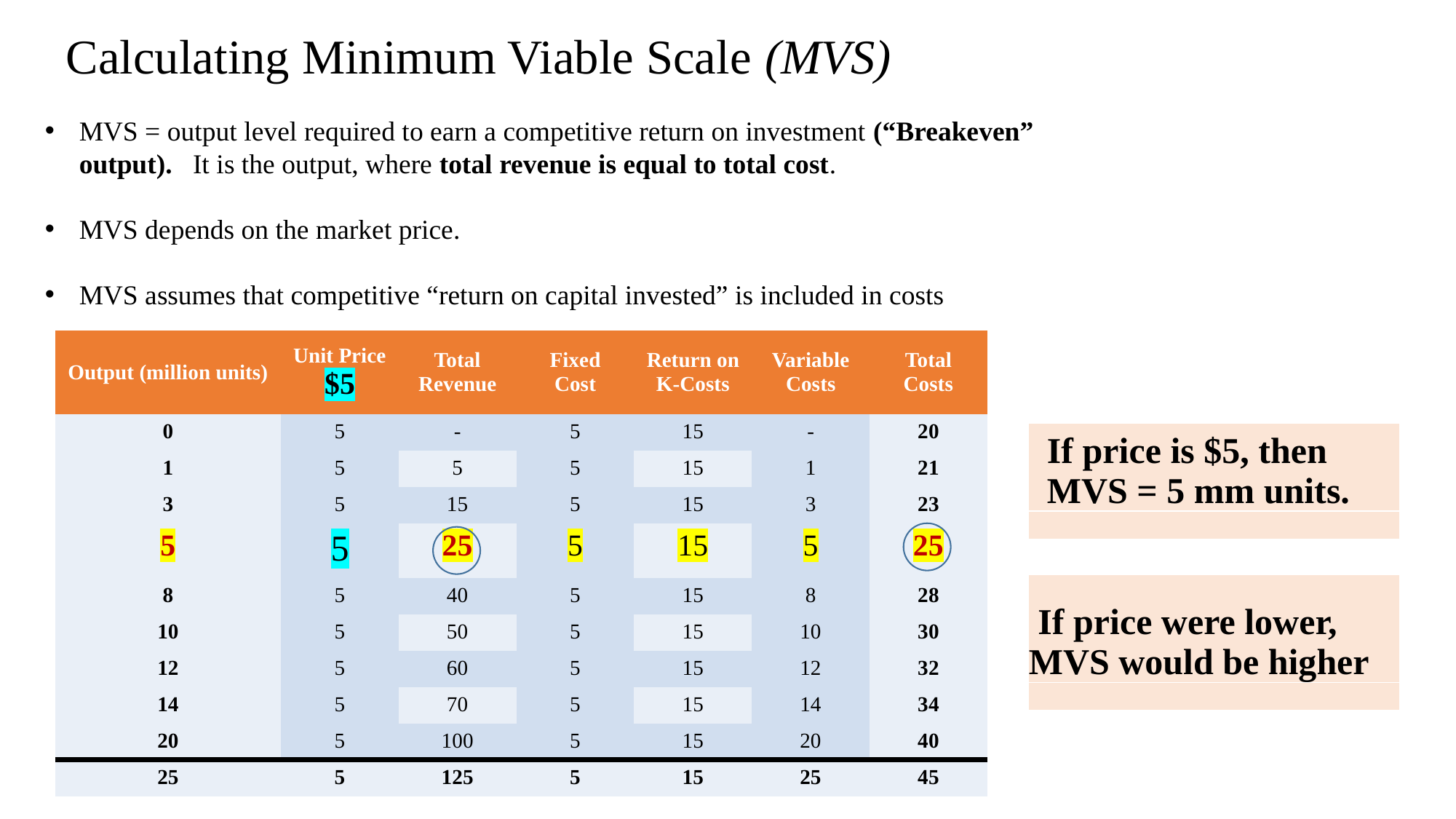

# Calculating Minimum Viable Scale (MVS)
MVS = output level required to earn a competitive return on investment (“Breakeven” output).   It is the output, where total revenue is equal to total cost.

MVS depends on the market price.
MVS assumes that competitive “return on capital invested” is included in costs
| Output (million units) | Unit Price $5 | Total Revenue | Fixed Cost | Return on K-Costs | Variable Costs | Total Costs |
| --- | --- | --- | --- | --- | --- | --- |
| 0 | 5 | - | 5 | 15 | - | 20 |
| 1 | 5 | 5 | 5 | 15 | 1 | 21 |
| 3 | 5 | 15 | 5 | 15 | 3 | 23 |
| 5 | 5 | 25 | 5 | 15 | 5 | 25 |
| 8 | 5 | 40 | 5 | 15 | 8 | 28 |
| 10 | 5 | 50 | 5 | 15 | 10 | 30 |
| 12 | 5 | 60 | 5 | 15 | 12 | 32 |
| 14 | 5 | 70 | 5 | 15 | 14 | 34 |
| 20 | 5 | 100 | 5 | 15 | 20 | 40 |
| 25 | 5 | 125 | 5 | 15 | 25 | 45 |
| If price is $5, then MVS = 5 mm units. |
| --- |
|  |

19
| If price were lower, MVS would be higher |
| --- |
|  |